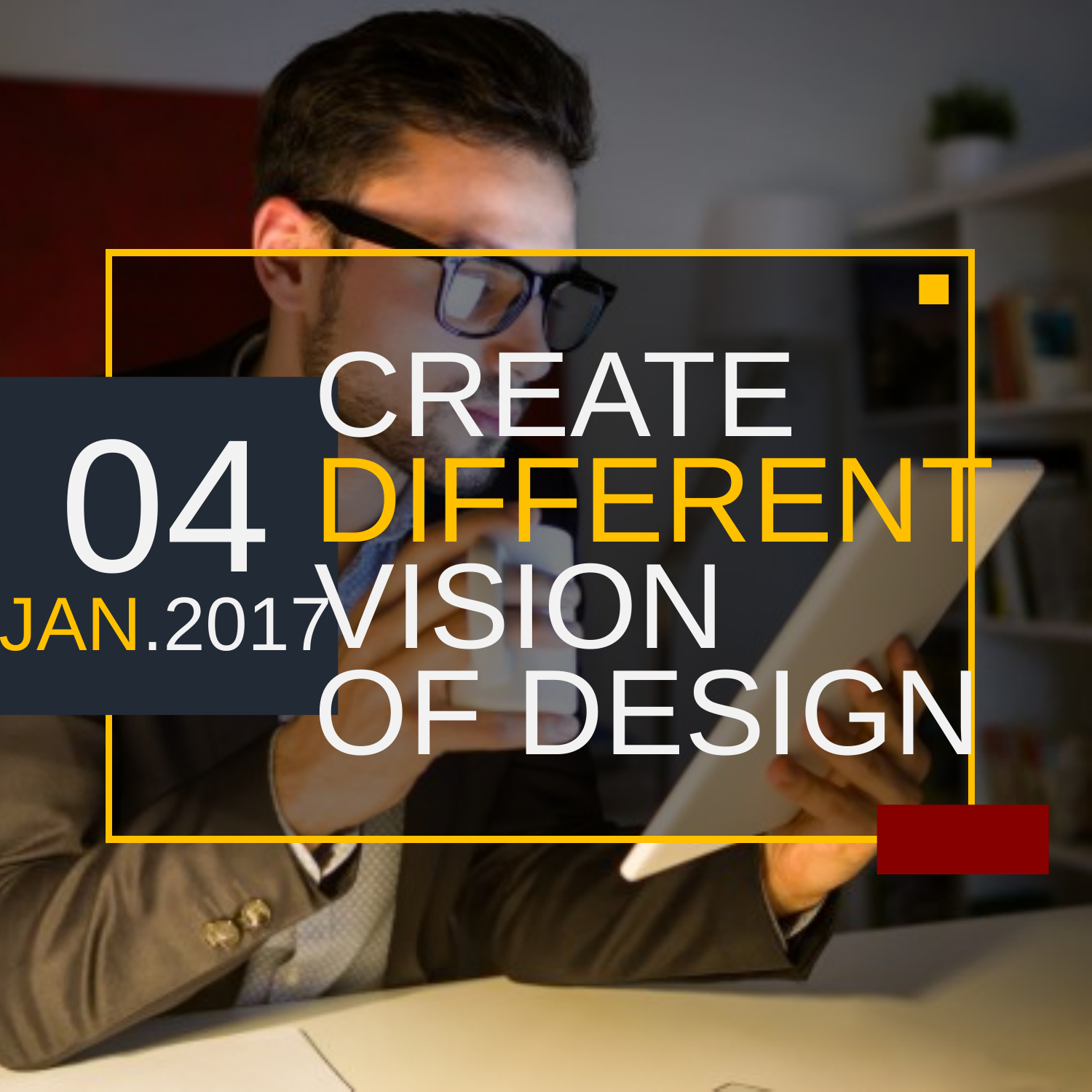

CREATE
DIFFERENT
VISION
OF DESIGN

04
JAN.2017